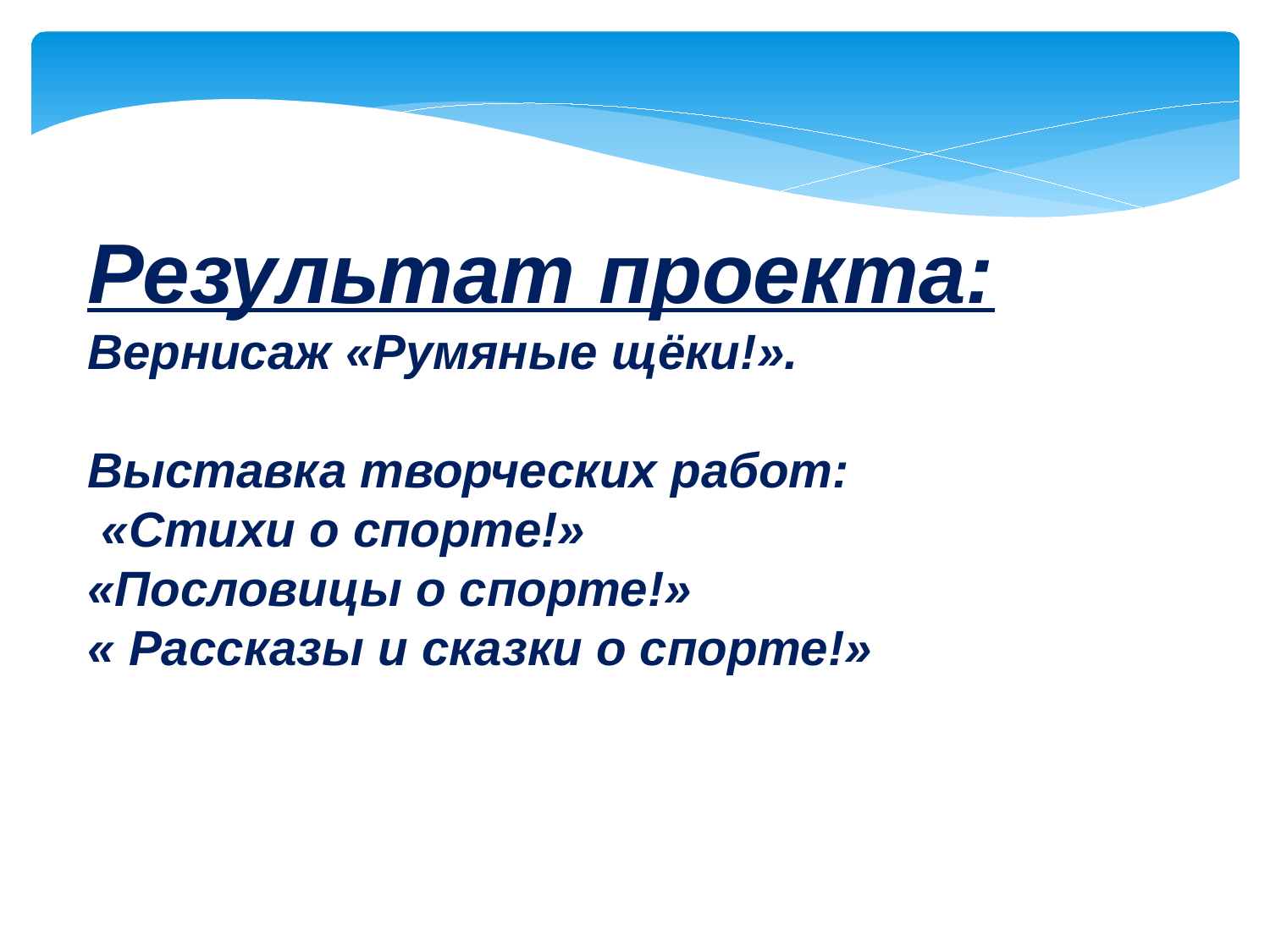

Результат проекта:
Вернисаж «Румяные щёки!».

Выставка творческих работ:
 «Стихи о спорте!»
«Пословицы о спорте!»
« Рассказы и сказки о спорте!»